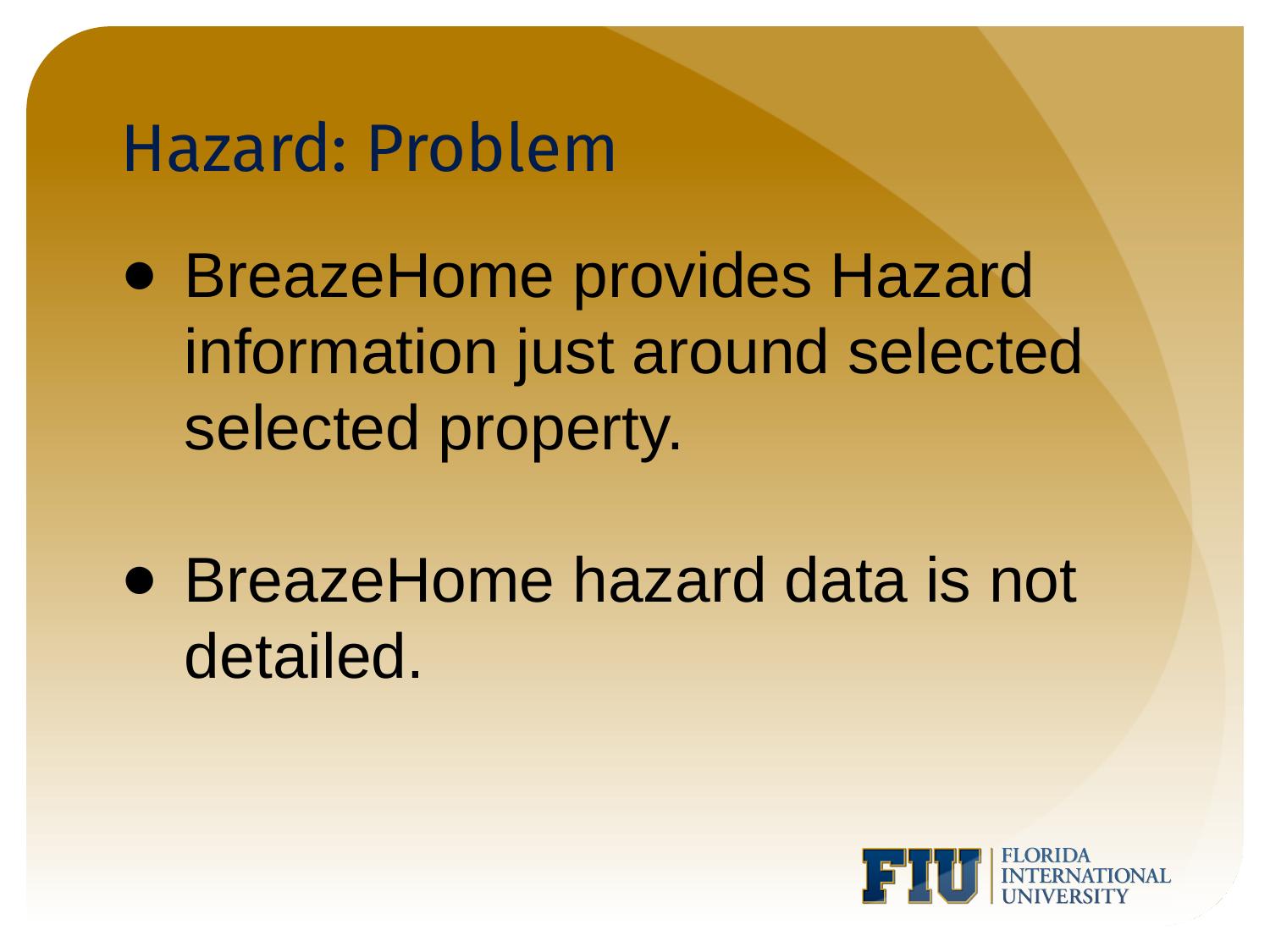

# Hazard: Problem
BreazeHome provides Hazard information just around selected selected property.

BreazeHome hazard data is not detailed.